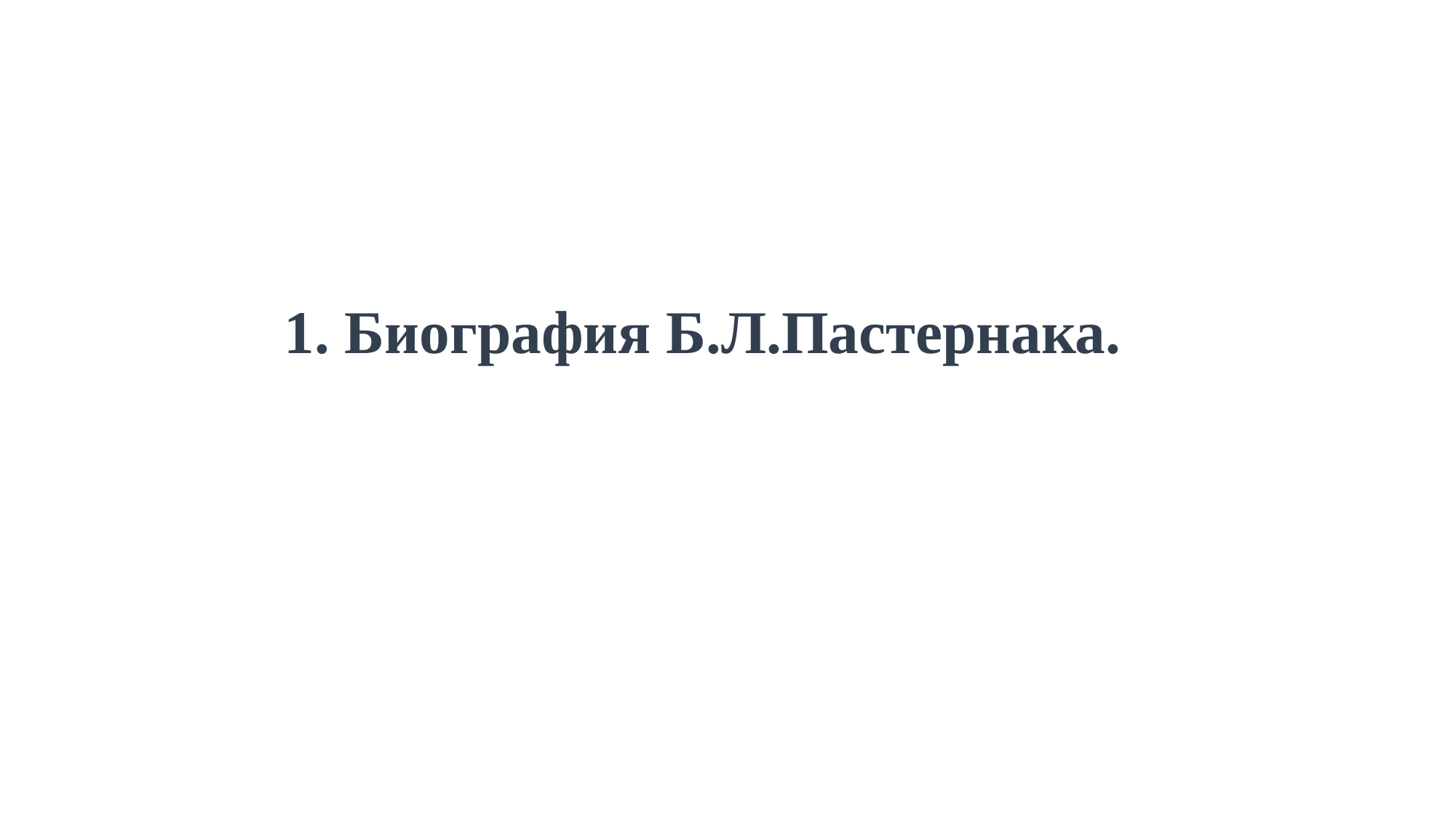

1. Биография Б.Л.Пастернака.
Электронная информационная образовательная среда
elearn.rucoop.ru